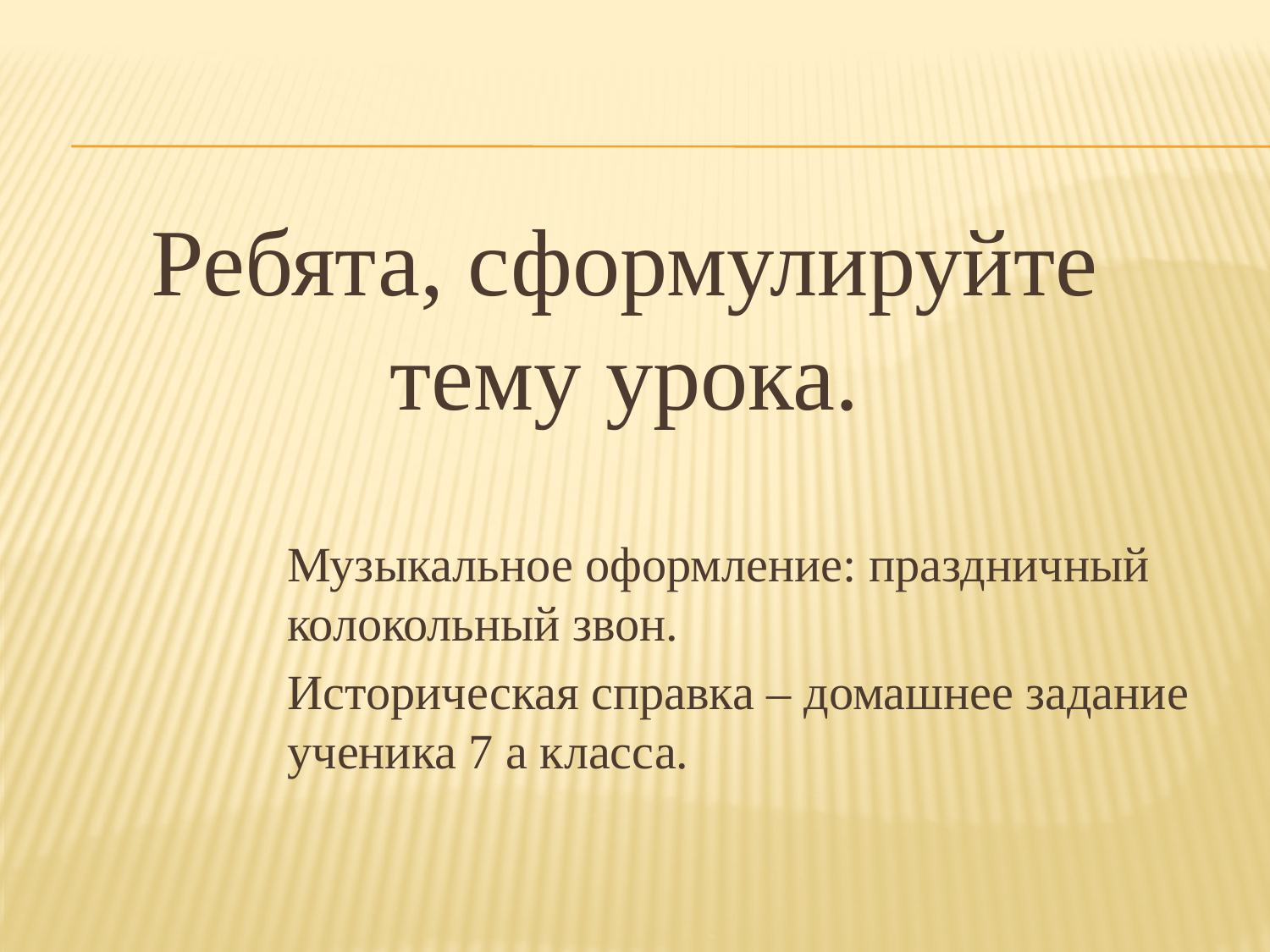

Ребята, сформулируйте тему урока.
Музыкальное оформление: праздничный колокольный звон.
Историческая справка – домашнее задание ученика 7 а класса.